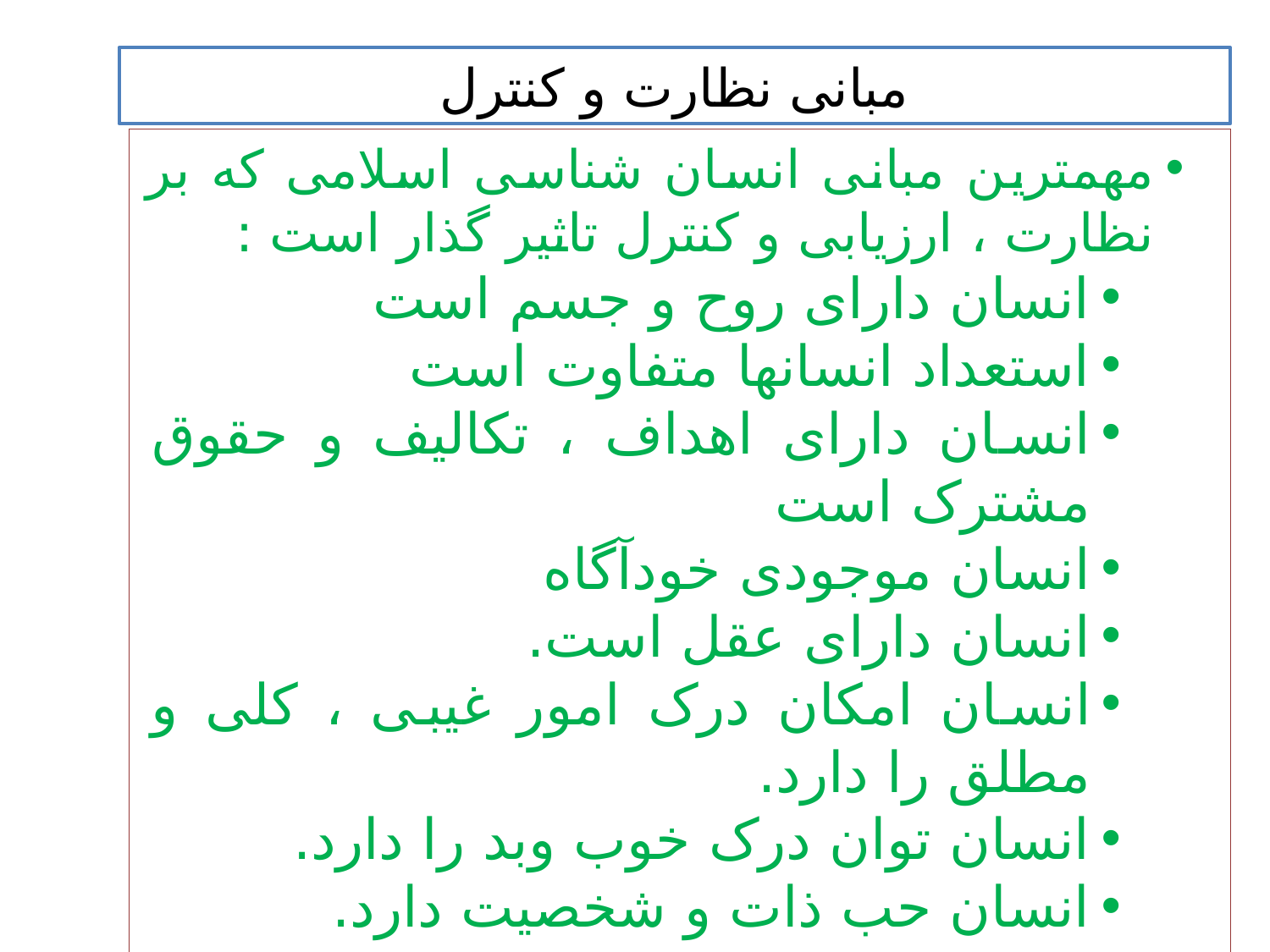

مبانی نظارت و کنترل
مهمترین مبانی انسان شناسی اسلامی که بر نظارت ، ارزیابی و کنترل تاثیر گذار است :
انسان دارای روح و جسم است
استعداد انسانها متفاوت است
انسان دارای اهداف ، تکالیف و حقوق مشترک است
انسان موجودی خودآگاه
انسان دارای عقل است.
انسان امکان درک امور غیبی ، کلی و مطلق را دارد.
انسان توان درک خوب وبد را دارد.
انسان حب ذات و شخصیت دارد.
.....